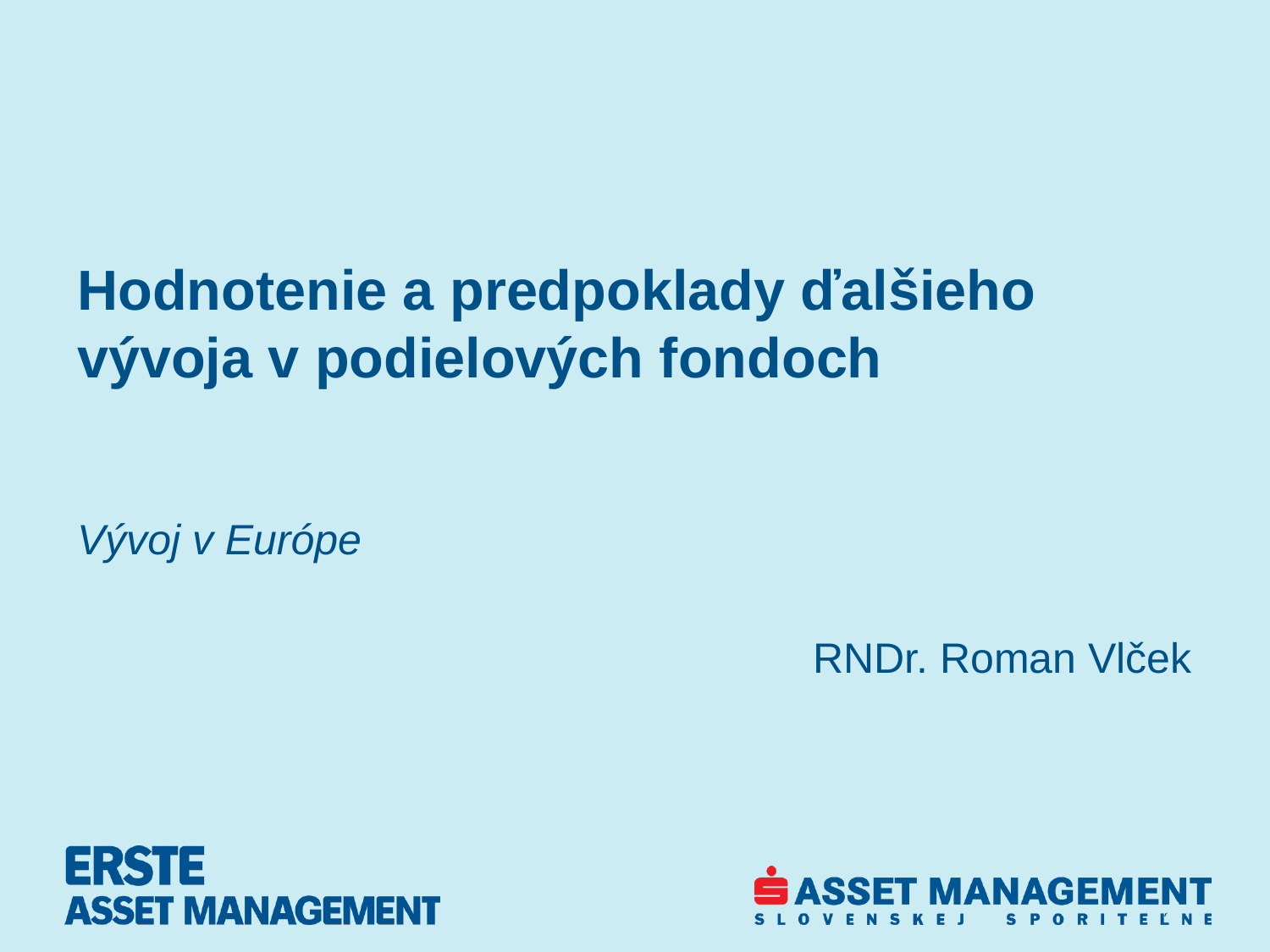

# Hodnotenie a predpoklady ďalšieho vývoja v podielových fondoch
Vývoj v Európe

RNDr. Roman Vlček